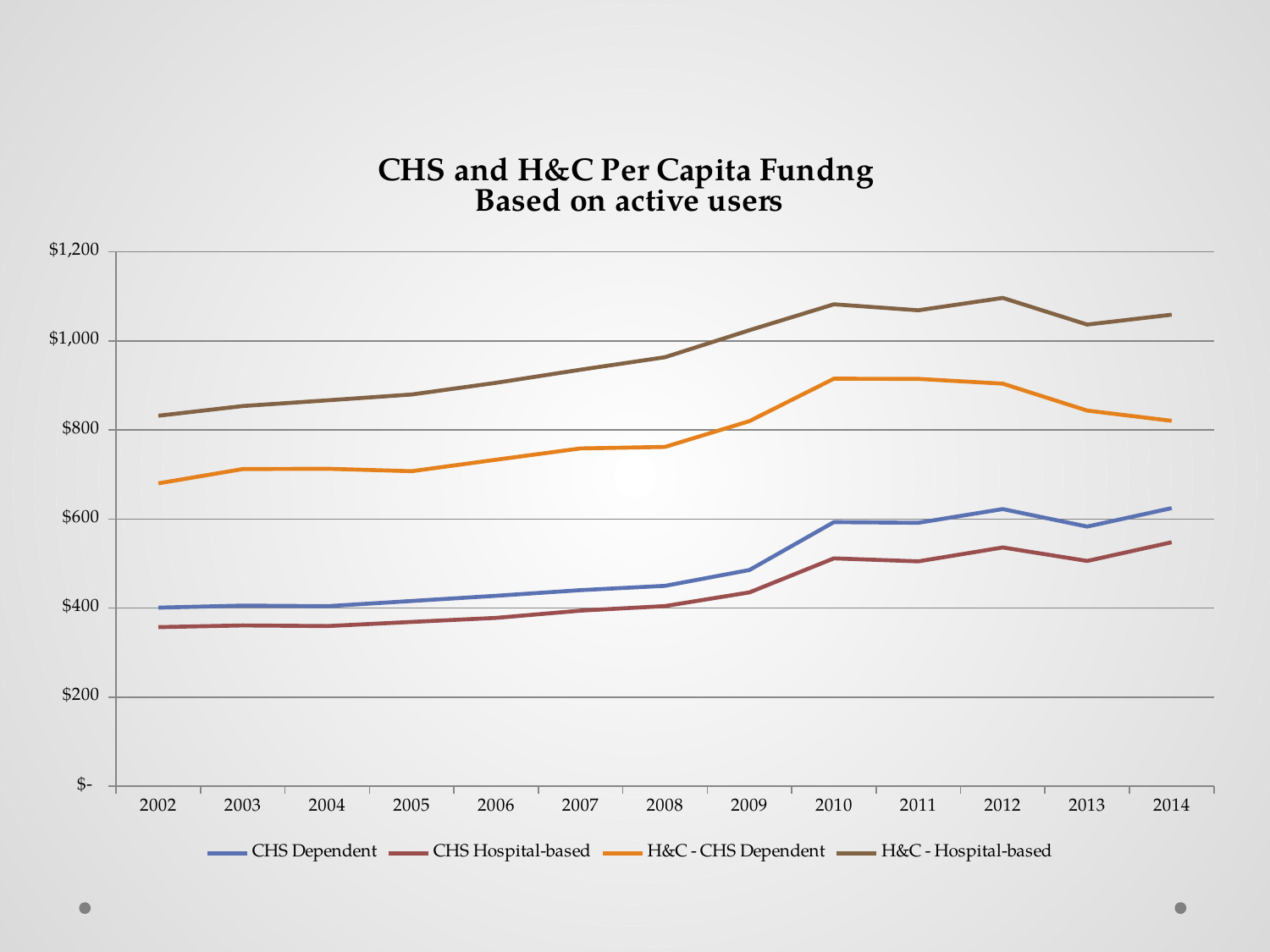

#

### Chart: CHS and H&C Per Capita Fundng
Based on active users

| Category | CHS Dependent | CHS Hospital-based | H&C - CHS Dependent | H&C - Hospital-based |
|---|---|---|---|---|
| 2002 | 401.1030744656392 | 357.4032020927514 | 680.2467847553893 | 832.0657001756452 |
| 2003 | 405.70411099881153 | 361.23415606659825 | 712.3333816683611 | 853.8057373012053 |
| 2004 | 404.3458717429246 | 359.75493717809115 | 712.9947688989789 | 866.6666444992253 |
| 2005 | 416.06272509802864 | 369.07661807585663 | 707.5668445867195 | 879.7730695560055 |
| 2006 | 427.6998548958545 | 378.1255634315877 | 733.3153454616358 | 906.0171917949036 |
| 2007 | 440.4533156915661 | 394.4211043094343 | 758.664447859957 | 935.340978932712 |
| 2008 | 450.0768168511433 | 404.57712763760196 | 762.0062427754577 | 963.4814919612437 |
| 2009 | 485.6447598473585 | 435.4001185354632 | 819.913765575643 | 1024.078825393064 |
| 2010 | 593.0823388412924 | 511.71310350221825 | 915.1948715805859 | 1082.2365571363566 |
| 2011 | 591.6750923467312 | 505.0315012816378 | 914.7358845923638 | 1068.7507781138188 |
| 2012 | 622.4253207762301 | 536.252442059699 | 904.0908841675687 | 1096.6522262007663 |
| 2013 | 583.1075300922025 | 505.9367814617002 | 843.6628355907624 | 1036.7202760504638 |
| 2014 | 624.5389904501719 | 547.9140578208885 | 820.5955765124745 | 1058.8975968859997 |